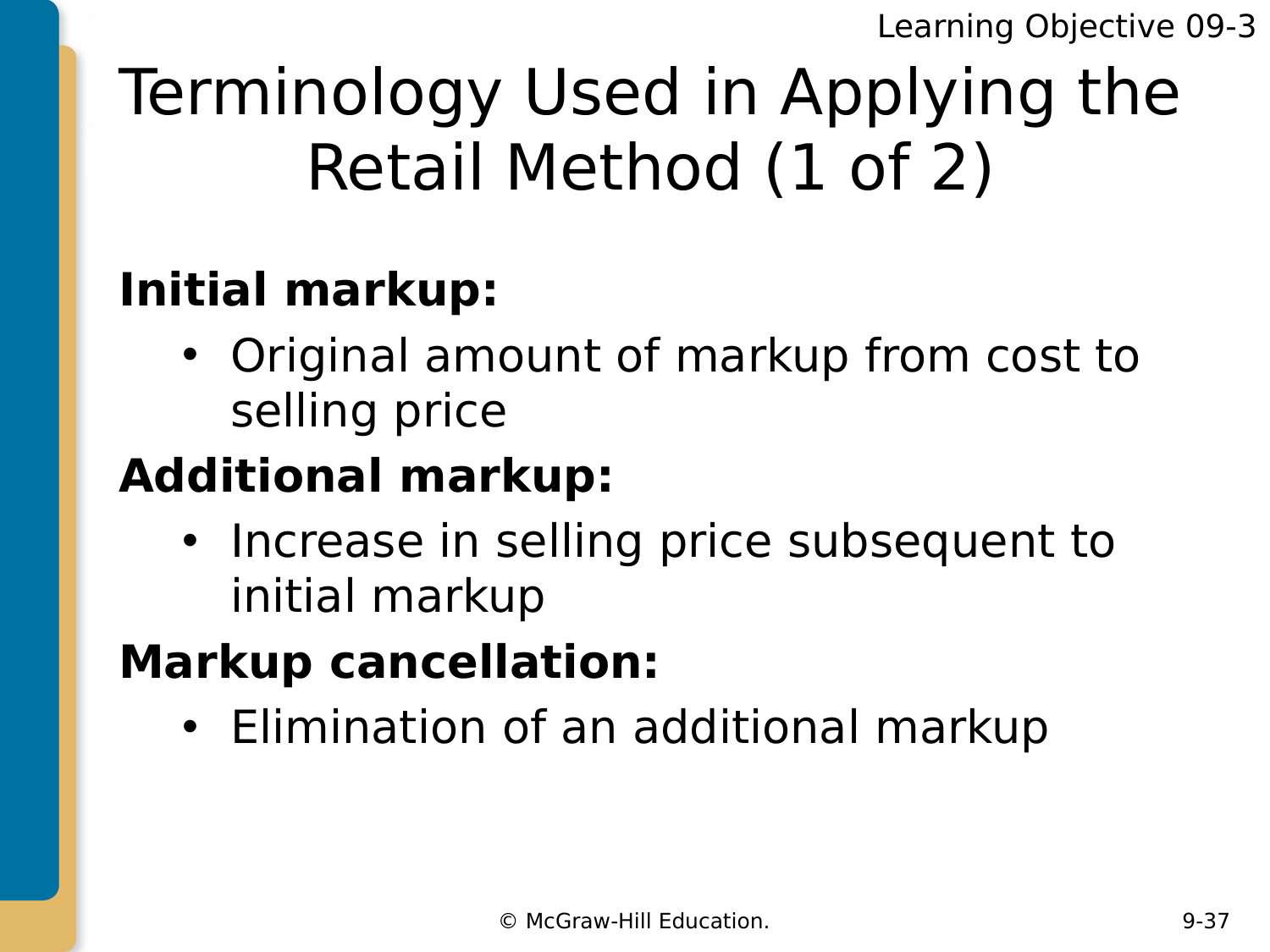

Learning Objective 09-3
# Terminology Used in Applying the Retail Method (1 of 2)
Initial markup:
Original amount of markup from cost to selling price
Additional markup:
Increase in selling price subsequent to initial markup
Markup cancellation:
Elimination of an additional markup